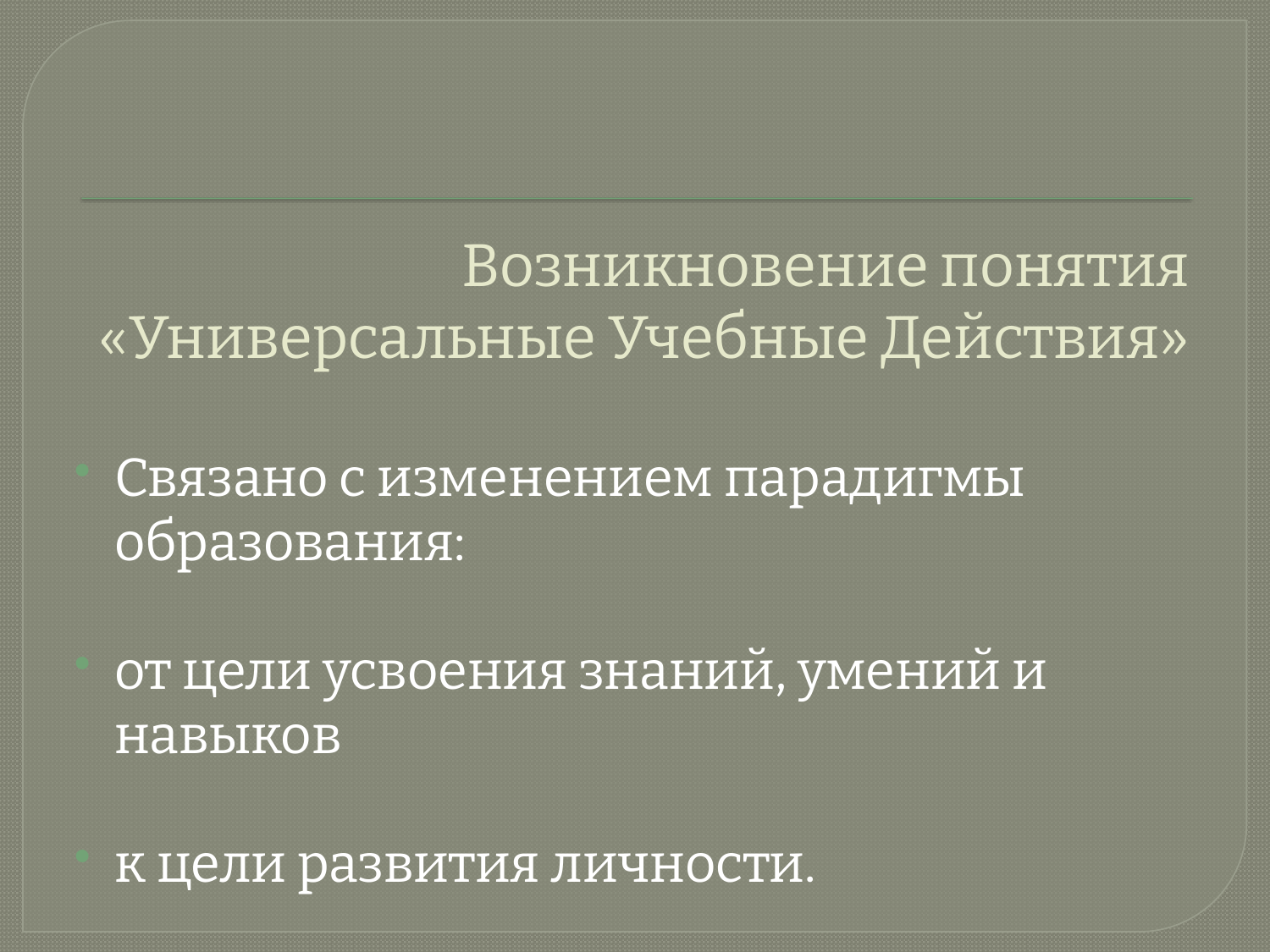

# Возникновение понятия «Универсальные Учебные Действия»
Связано с изменением парадигмы образования:

от цели усвоения знаний, умений и навыков

к цели развития личности.